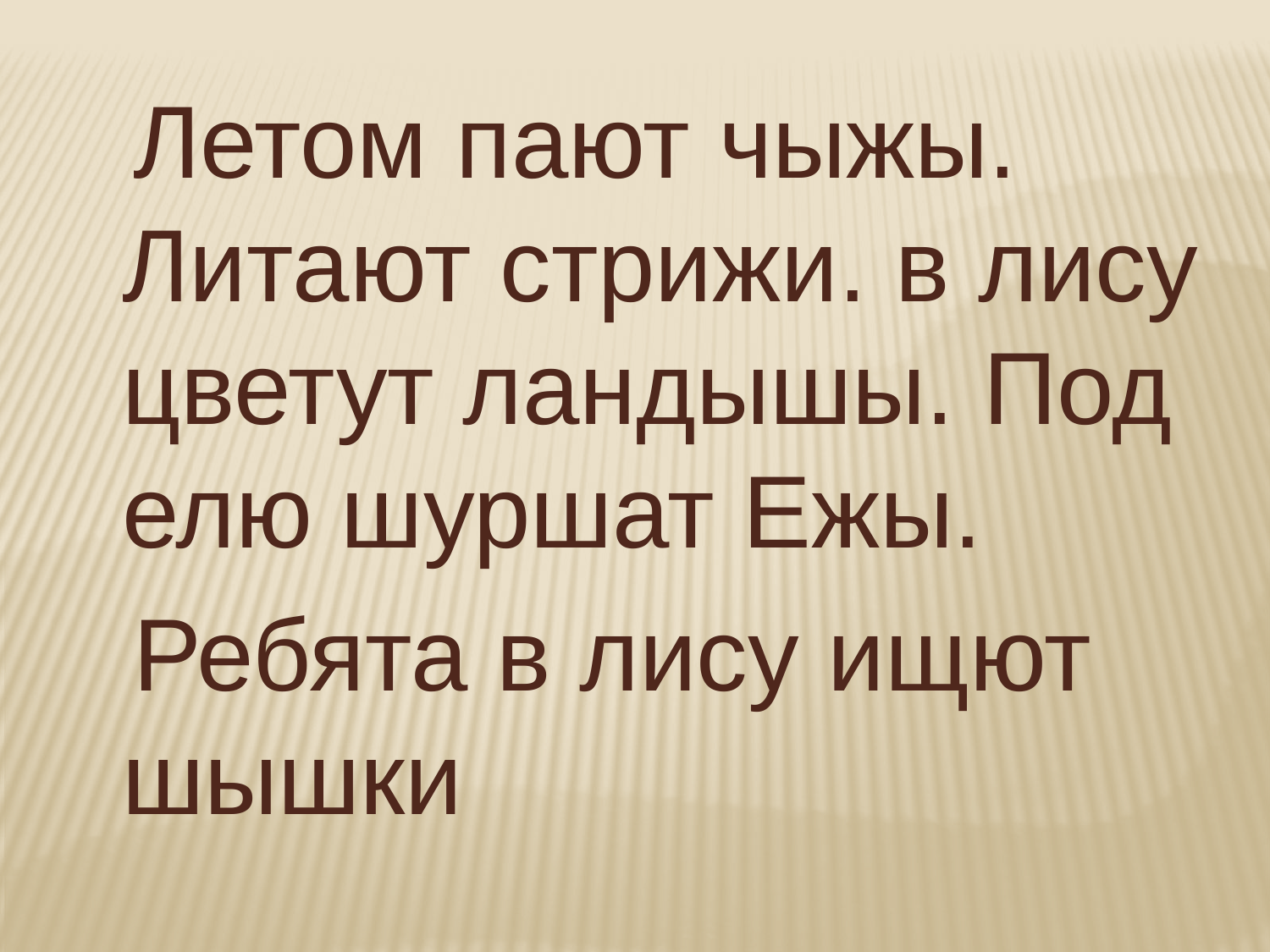

Летом пают чыжы. Литают стрижи. в лису цветут ландышы. Под елю шуршат Ежы.
  Ребята в лису ищют шышки